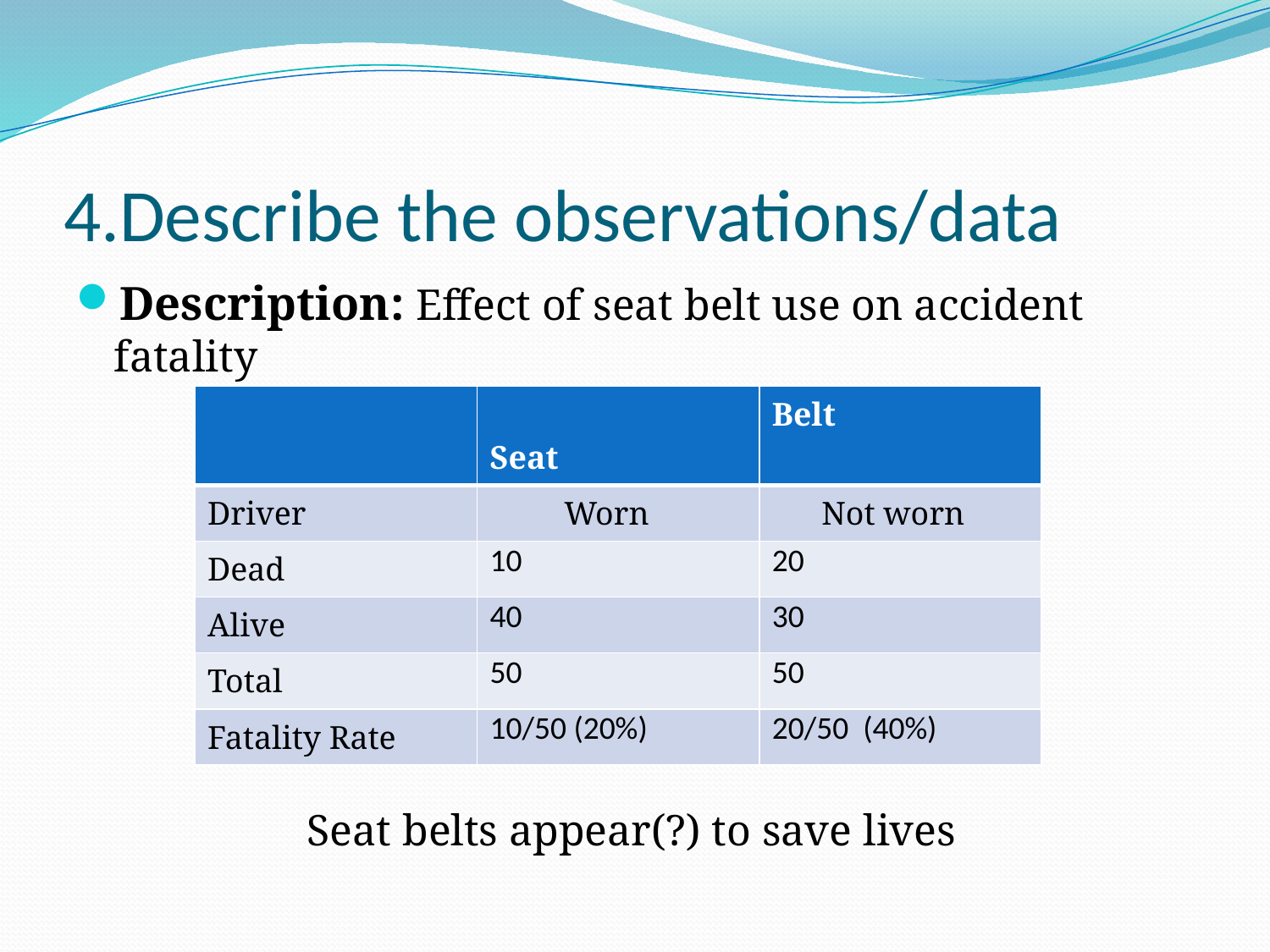

# 4.Describe the observations/data
Description: Effect of seat belt use on accident fatality

                     Seat belts appear(?) to save lives

|  | Seat | Belt |
| --- | --- | --- |
| Driver | Worn | Not worn |
| Dead | 10 | 20 |
| Alive | 40 | 30 |
| Total | 50 | 50 |
| Fatality Rate | 10/50 (20%) | 20/50 (40%) |